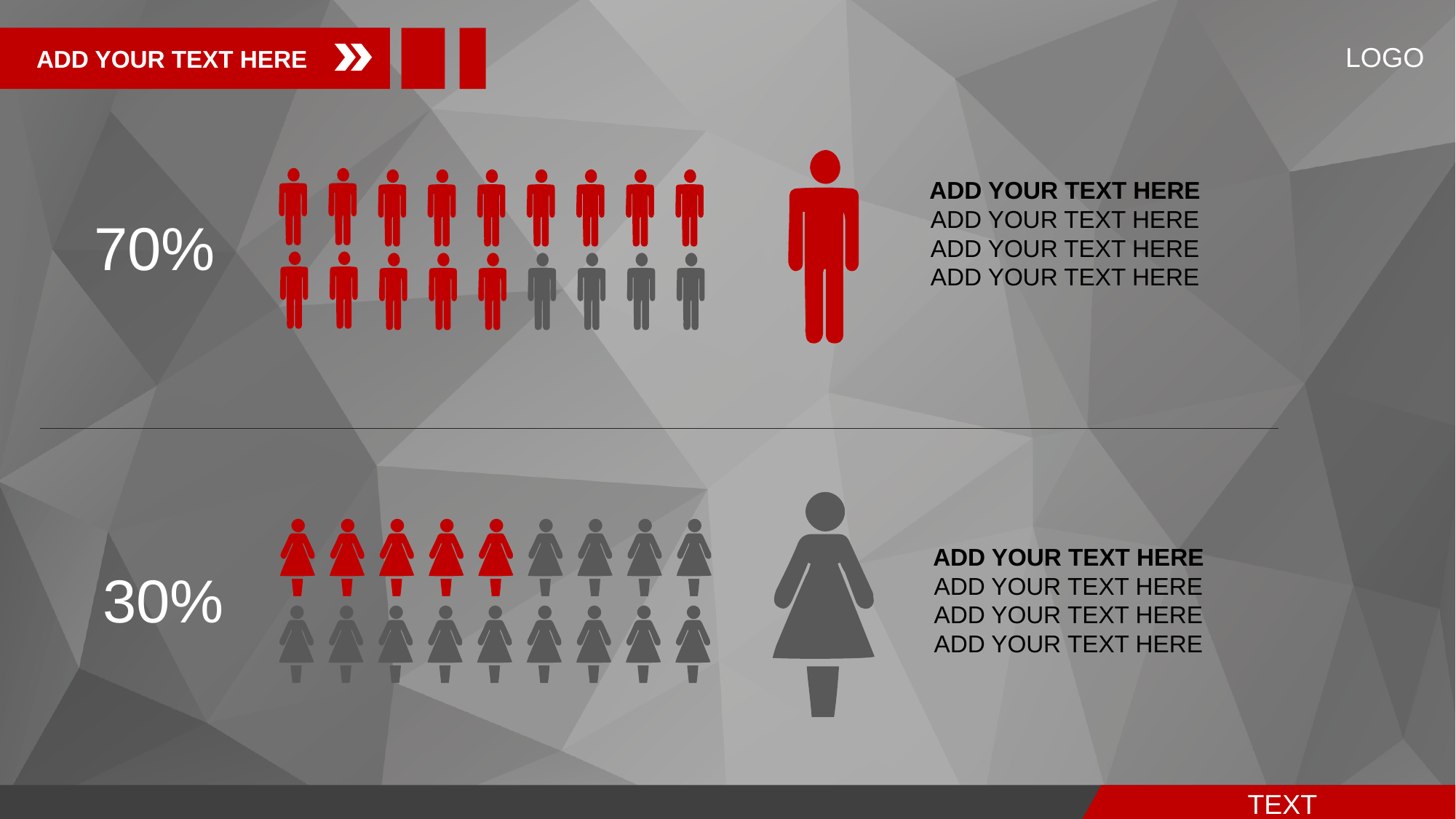

ADD YOUR TEXT HERE
ADD YOUR TEXT HERE
ADD YOUR TEXT HERE
ADD YOUR TEXT HERE
70%

### Chart

| Category |
|---|
ADD YOUR TEXT HERE
ADD YOUR TEXT HERE
ADD YOUR TEXT HERE
ADD YOUR TEXT HERE
30%